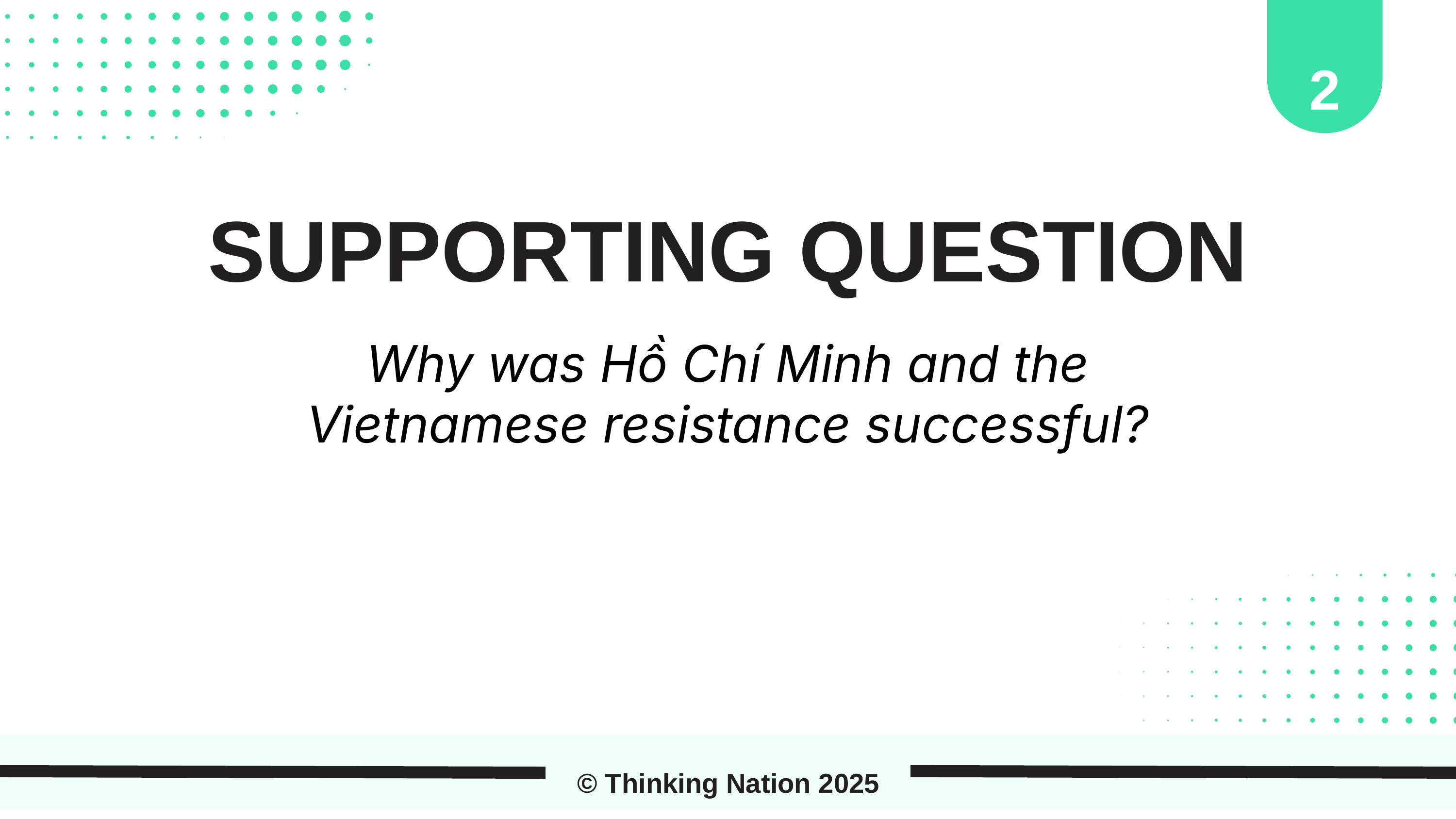

2
SUPPORTING QUESTION
Why was Hồ Chí Minh and the Vietnamese resistance successful?

© Thinking Nation 2025